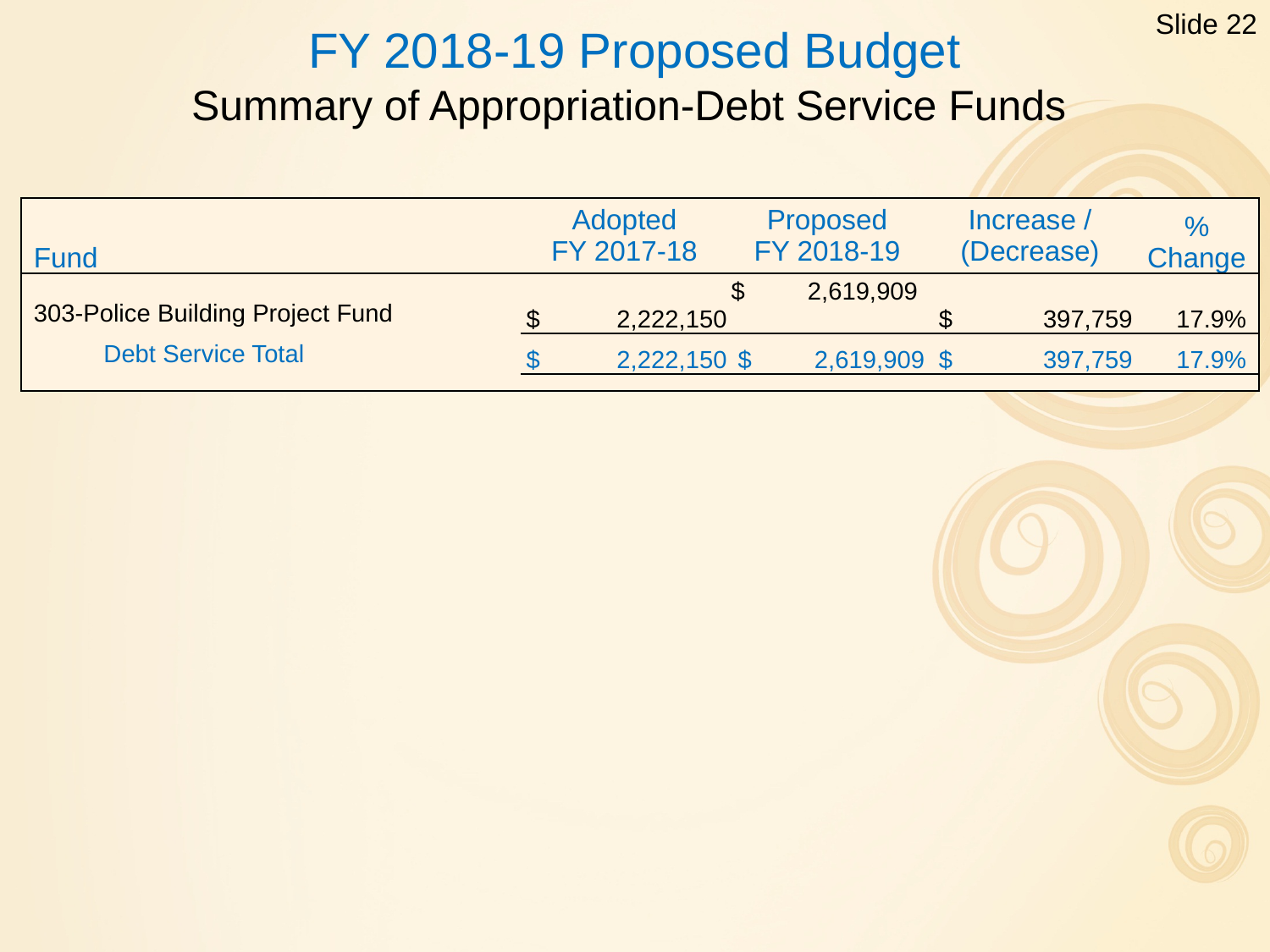

Slide 22
# FY 2018-19 Proposed Budget Summary of Appropriation-Debt Service Funds
| Fund | Adopted FY 2017-18 | Proposed FY 2018-19 | Increase / (Decrease) | % Change |
| --- | --- | --- | --- | --- |
| 303-Police Building Project Fund | $ 2,222,150 | $ 2,619,909 | $ 397,759 | 17.9% |
| Debt Service Total | $ 2,222,150 | $ 2,619,909 | $ 397,759 | 17.9% |
|  |  |  |  |  |